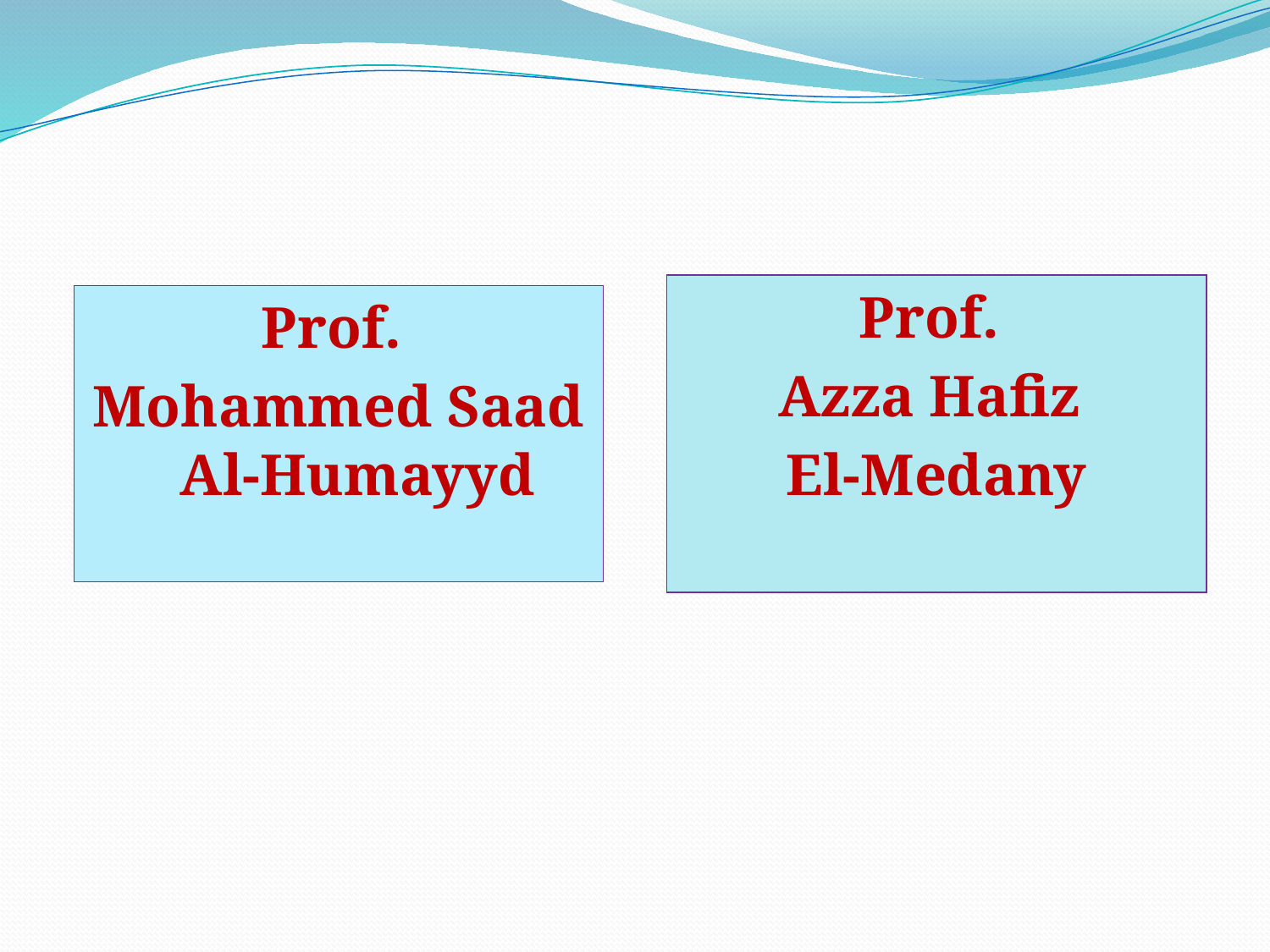

Prof.
Azza Hafiz
El-Medany

Prof.
Mohammed Saad Al-Humayyd